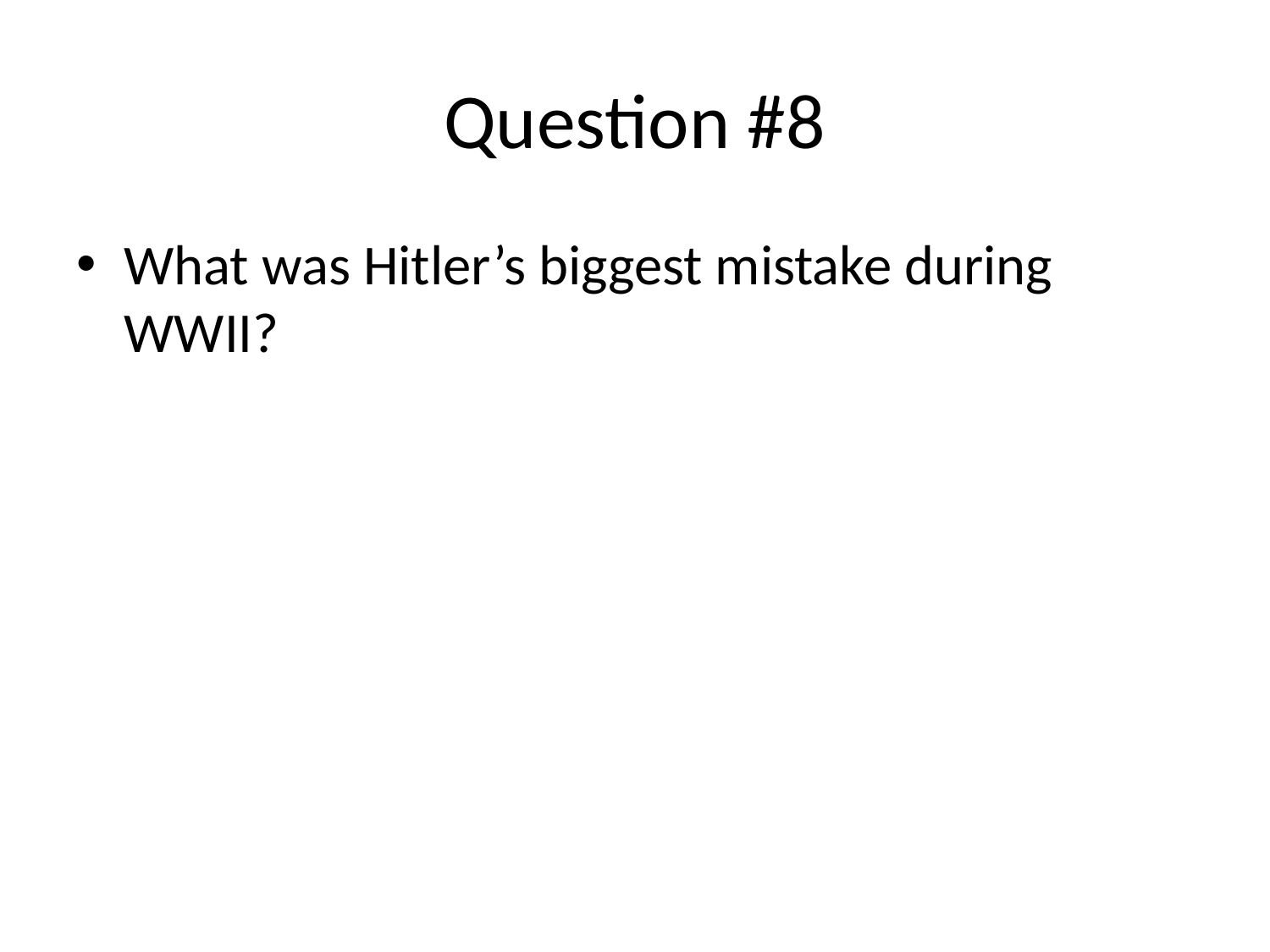

# Question #8
What was Hitler’s biggest mistake during WWII?